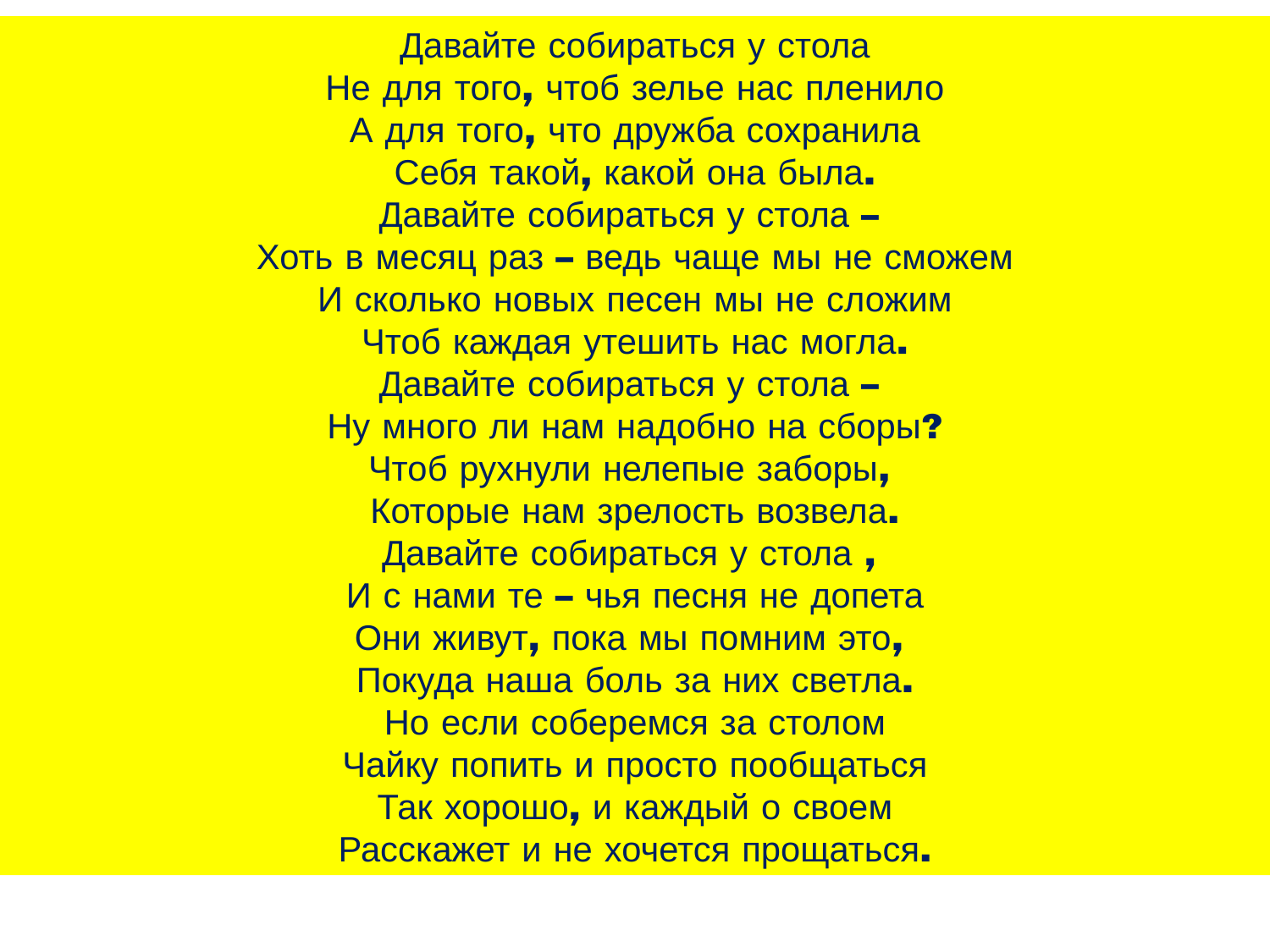

Давайте собираться у стола
Не для того, чтоб зелье нас пленило
А для того, что дружба сохранила
Себя такой, какой она была.
Давайте собираться у стола –
Хоть в месяц раз – ведь чаще мы не сможем
И сколько новых песен мы не сложим
Чтоб каждая утешить нас могла.
Давайте собираться у стола –
Ну много ли нам надобно на сборы?
Чтоб рухнули нелепые заборы,
Которые нам зрелость возвела.
Давайте собираться у стола ,
И с нами те – чья песня не допета
Они живут, пока мы помним это,
Покуда наша боль за них светла.
Но если соберемся за столом
Чайку попить и просто пообщаться
Так хорошо, и каждый о своем
Расскажет и не хочется прощаться.